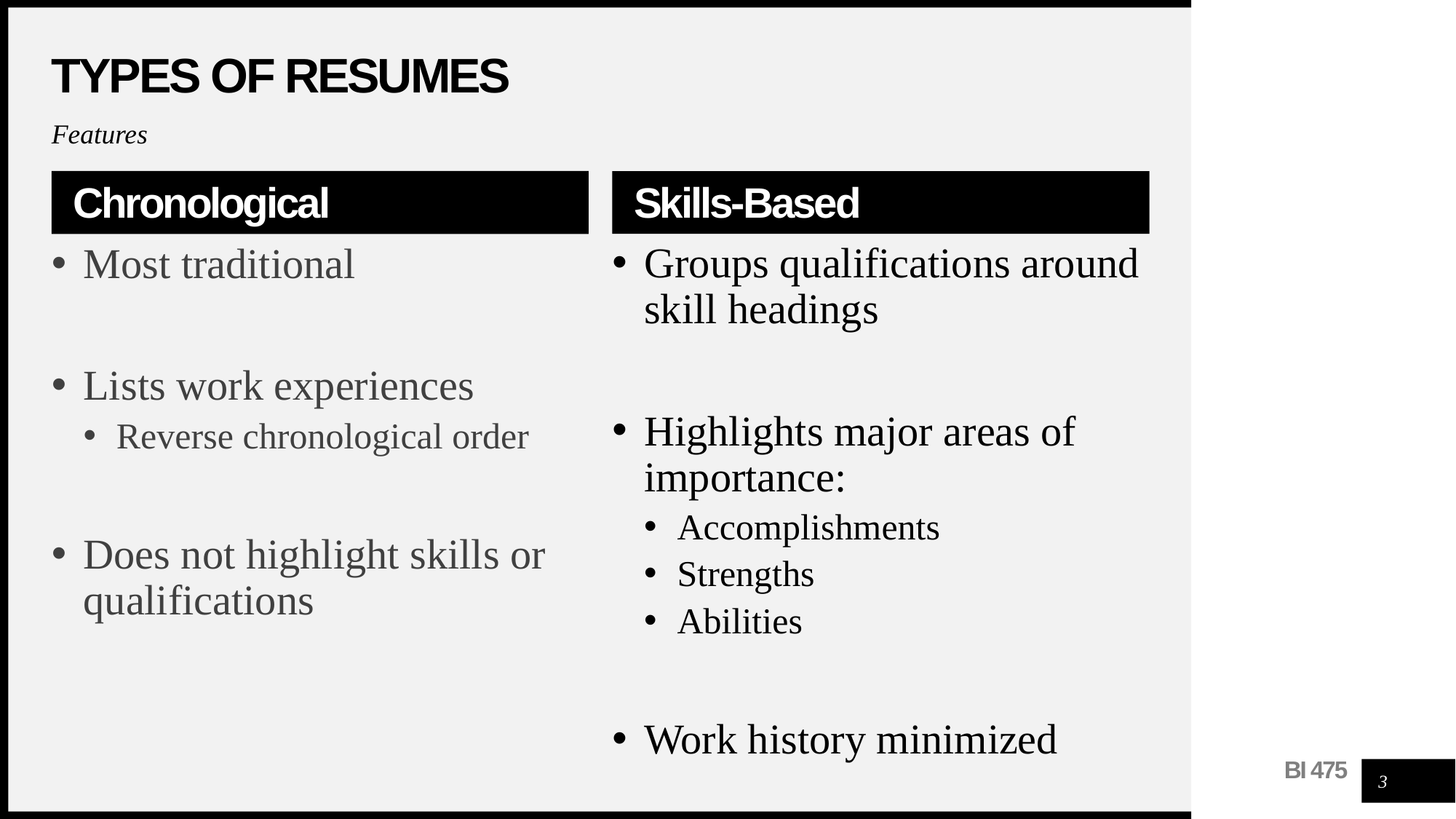

# Types of Resumes
Features
Chronological
Skills-Based
Groups qualifications around skill headings

Highlights major areas of importance:
Accomplishments
Strengths
Abilities

Work history minimized
Most traditional

Lists work experiences
Reverse chronological order

Does not highlight skills or qualifications
3